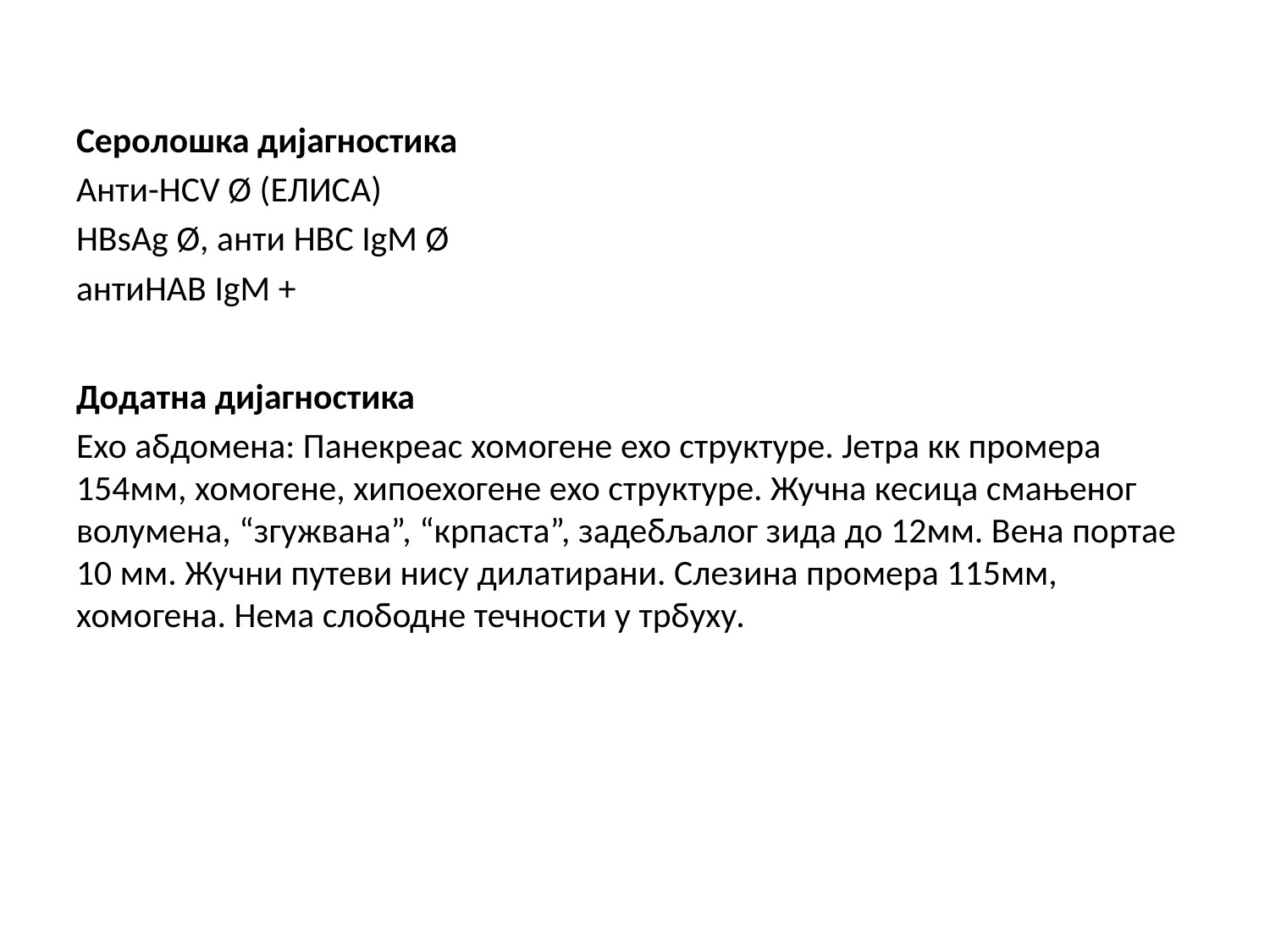

Серолошка дијагностика
Анти-HCV Ø (ЕЛИСА)
HBsAg Ø, анти HBC IgM Ø
антиHAB IgM +

Додатна дијагностика
Ехо абдомена: Панекреас хомогене ехо структуре. Јетра кк промера 154мм, хомогене, хипоехогене ехо структуре. Жучна кесица смањеног волумена, “згужвана”, “крпаста”, задебљалог зида до 12мм. Вена портае 10 мм. Жучни путеви нису дилатирани. Слезина промера 115мм, хомогена. Нема слободне течности у трбуху.